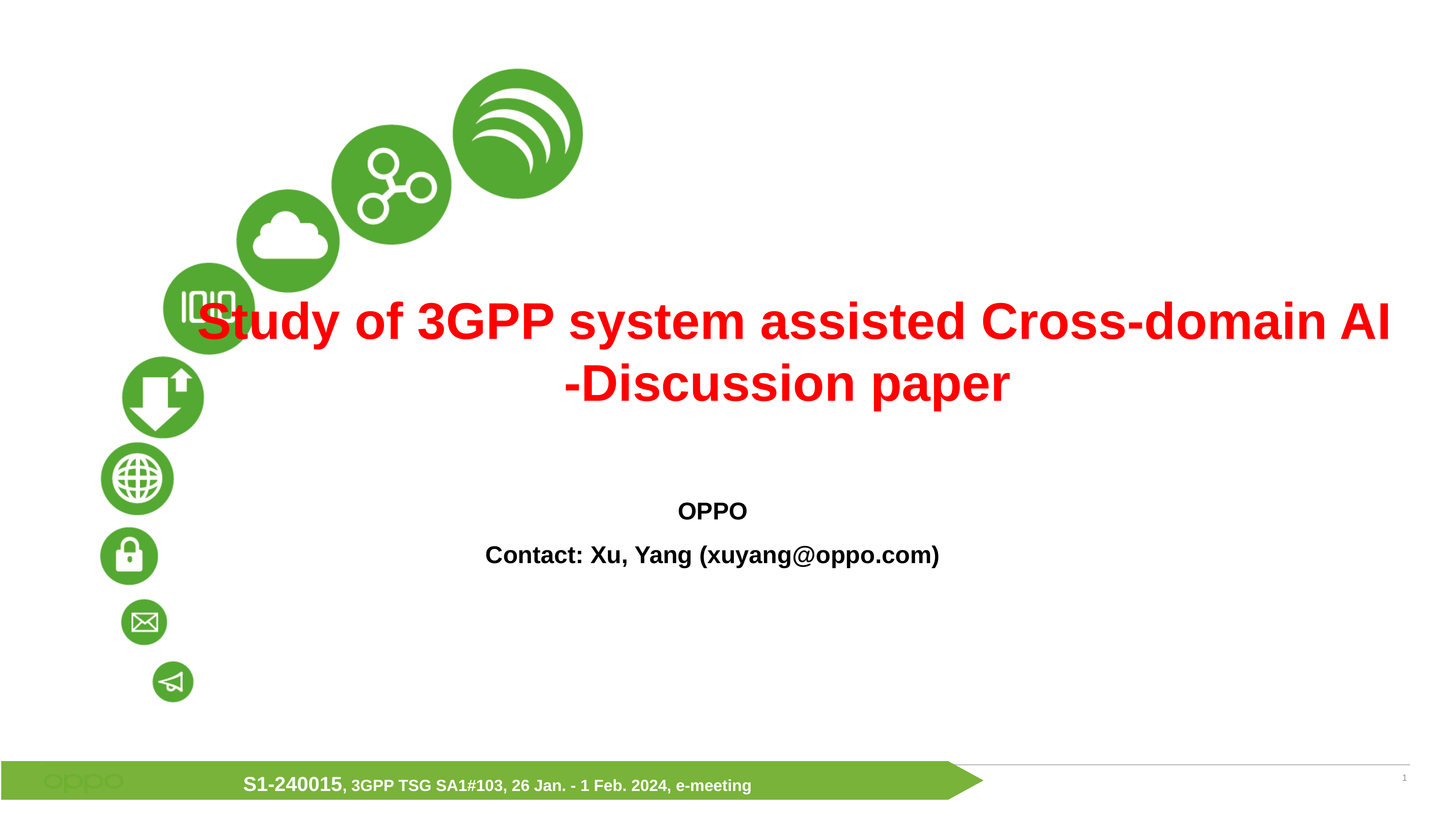

Study of 3GPP system assisted Cross-domain AI
-Discussion paper

OPPO
Contact: Xu, Yang (xuyang@oppo.com)
S1-240015, 3GPP TSG SA1#103, 26 Jan. - 1 Feb. 2024, e-meeting